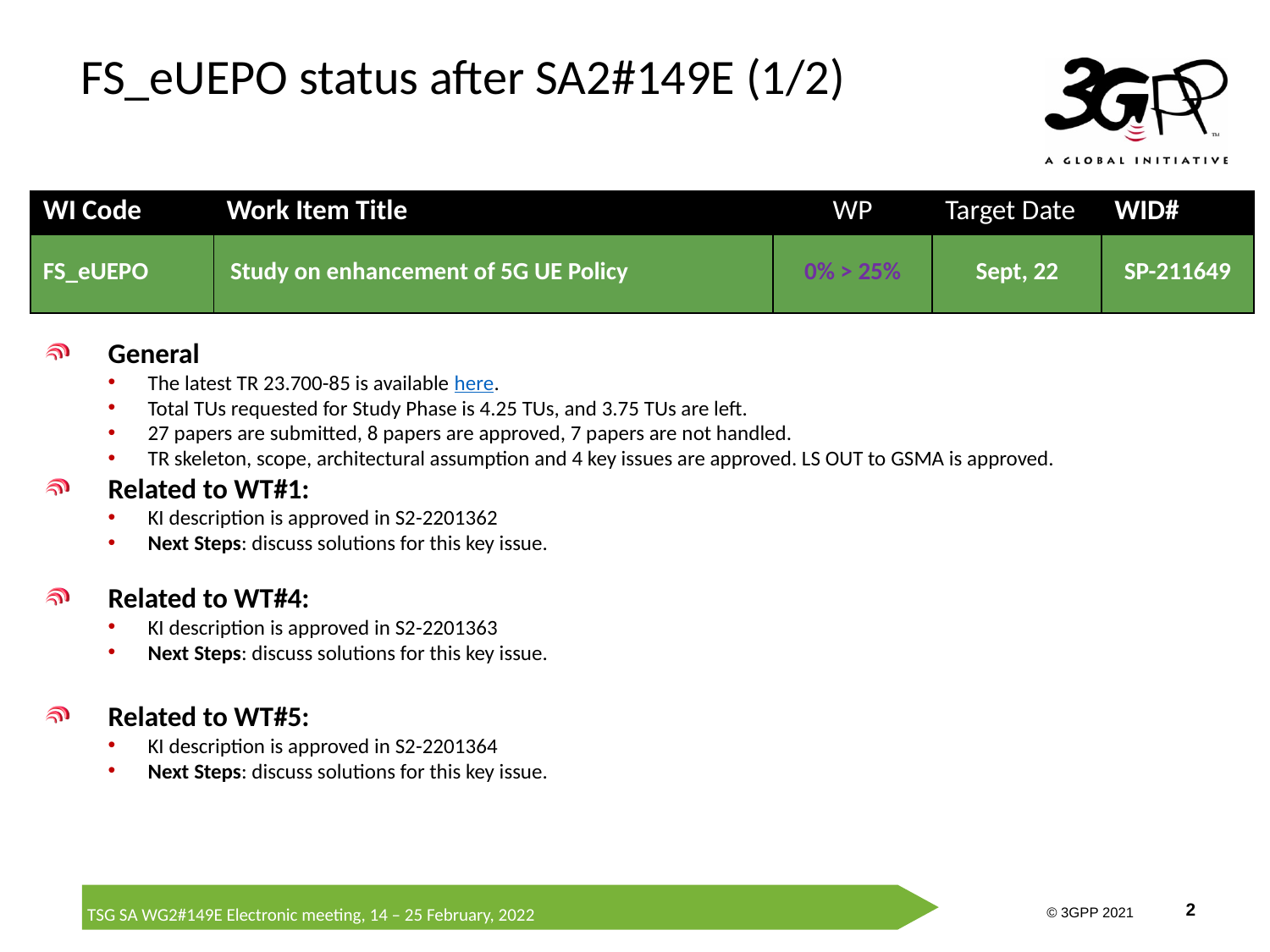

# FS_eUEPO status after SA2#149E (1/2)
| WI Code | Work Item Title | WP | Target Date | WID# |
| --- | --- | --- | --- | --- |
| FS\_eUEPO | Study on enhancement of 5G UE Policy | 0% > 25% | Sept, 22 | SP-211649 |
General
The latest TR 23.700-85 is available here.
Total TUs requested for Study Phase is 4.25 TUs, and 3.75 TUs are left.
27 papers are submitted, 8 papers are approved, 7 papers are not handled.
TR skeleton, scope, architectural assumption and 4 key issues are approved. LS OUT to GSMA is approved.
Related to WT#1:
KI description is approved in S2-2201362
Next Steps: discuss solutions for this key issue.

Related to WT#4:
KI description is approved in S2-2201363
Next Steps: discuss solutions for this key issue.

Related to WT#5:
KI description is approved in S2-2201364
Next Steps: discuss solutions for this key issue.